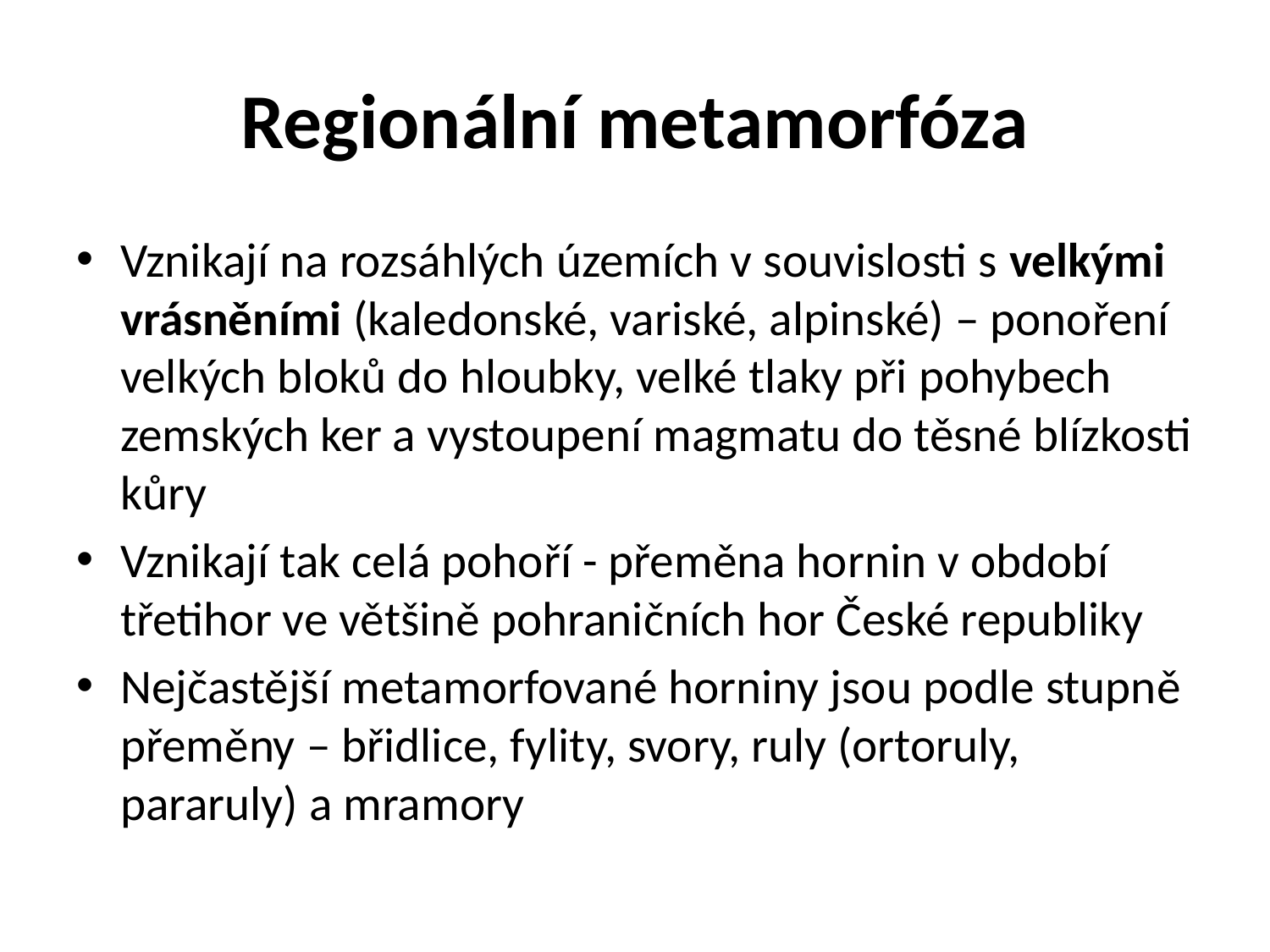

# Regionální metamorfóza
Vznikají na rozsáhlých územích v souvislosti s velkými vrásněními (kaledonské, variské, alpinské) – ponoření velkých bloků do hloubky, velké tlaky při pohybech zemských ker a vystoupení magmatu do těsné blízkosti kůry
Vznikají tak celá pohoří - přeměna hornin v období třetihor ve většině pohraničních hor České republiky
Nejčastější metamorfované horniny jsou podle stupně přeměny – břidlice, fylity, svory, ruly (ortoruly, pararuly) a mramory